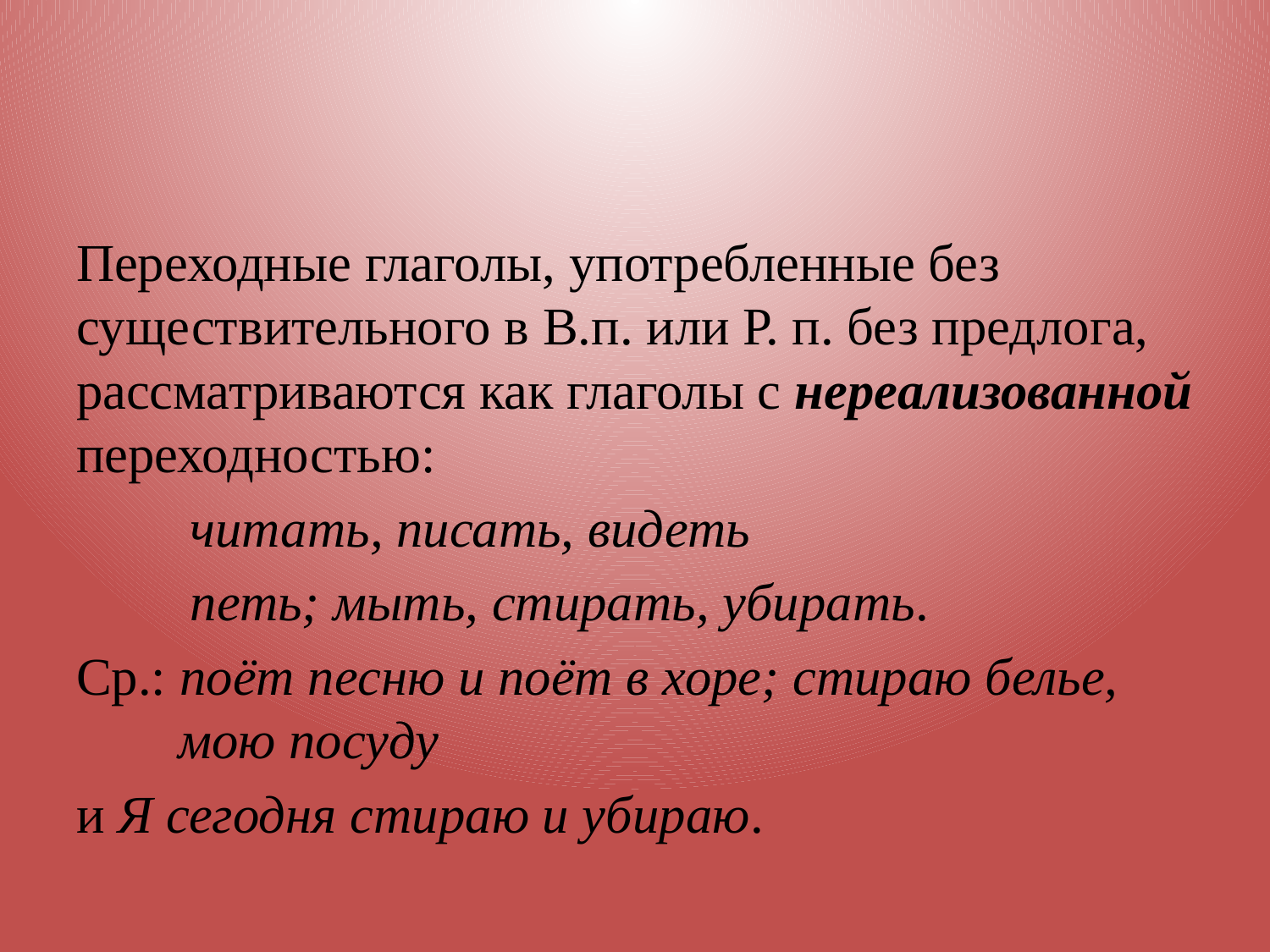

#
Переходные глаголы, употребленные без существительного в В.п. или Р. п. без предлога, рассматриваются как глаголы с нереализованной переходностью:
читать, писать, видеть
петь; мыть, стирать, убирать.
Ср.: поёт песню и поёт в хоре; стираю белье, мою посуду
и Я сегодня стираю и убираю.